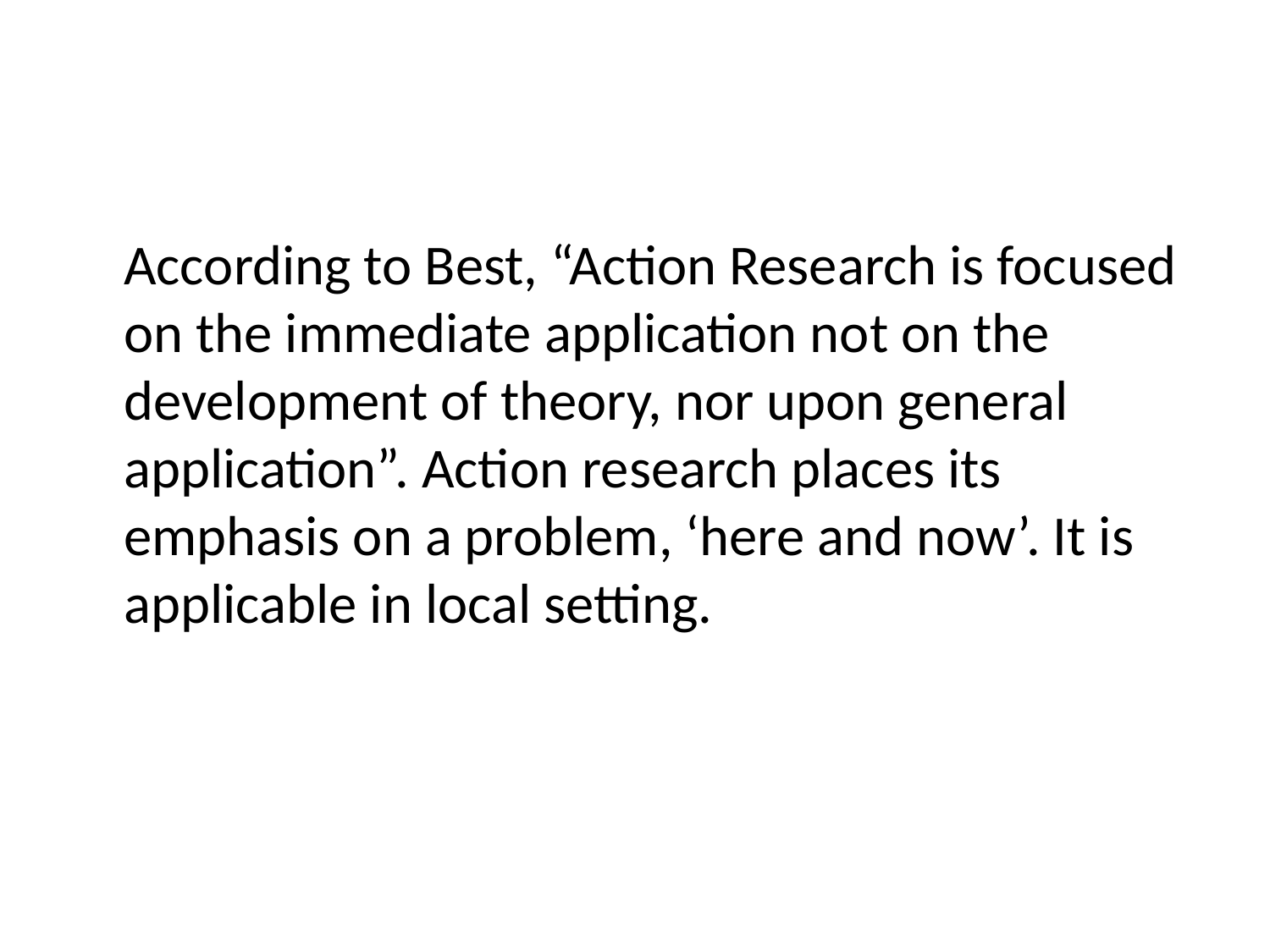

According to Best, “Action Research is focused on the immediate application not on the development of theory, nor upon general application”. Action research places its emphasis on a problem, ‘here and now’. It is applicable in local setting.